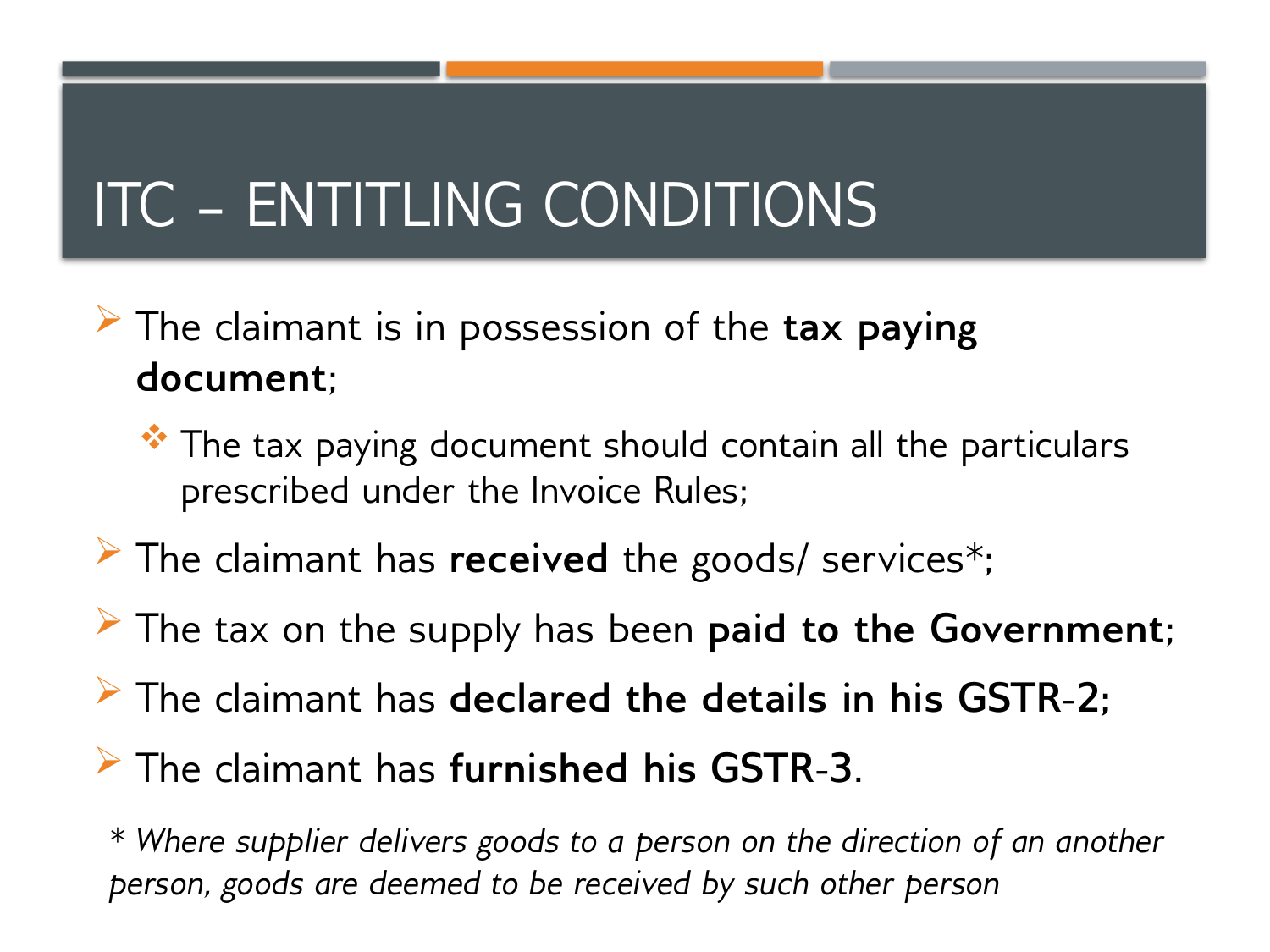

# ITC – Entitling conditions
The claimant is in possession of the tax paying document;
The tax paying document should contain all the particulars prescribed under the Invoice Rules;
The claimant has received the goods/ services*;
The tax on the supply has been paid to the Government;
The claimant has declared the details in his GSTR-2;
The claimant has furnished his GSTR-3.
* Where supplier delivers goods to a person on the direction of an another person, goods are deemed to be received by such other person